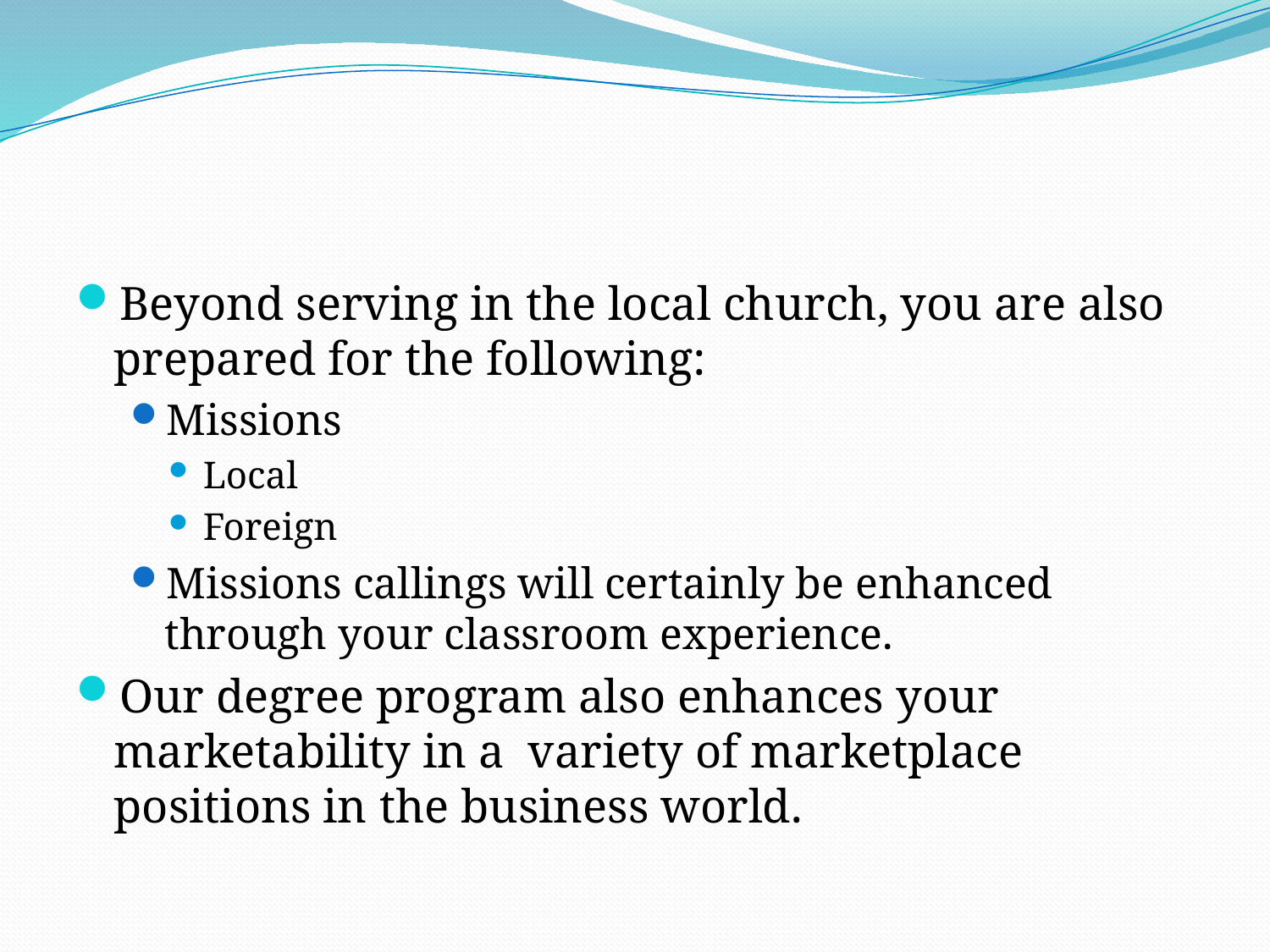

#
Beyond serving in the local church, you are also prepared for the following:
Missions
Local
Foreign
Missions callings will certainly be enhanced through your classroom experience.
Our degree program also enhances your marketability in a  variety of marketplace positions in the business world.